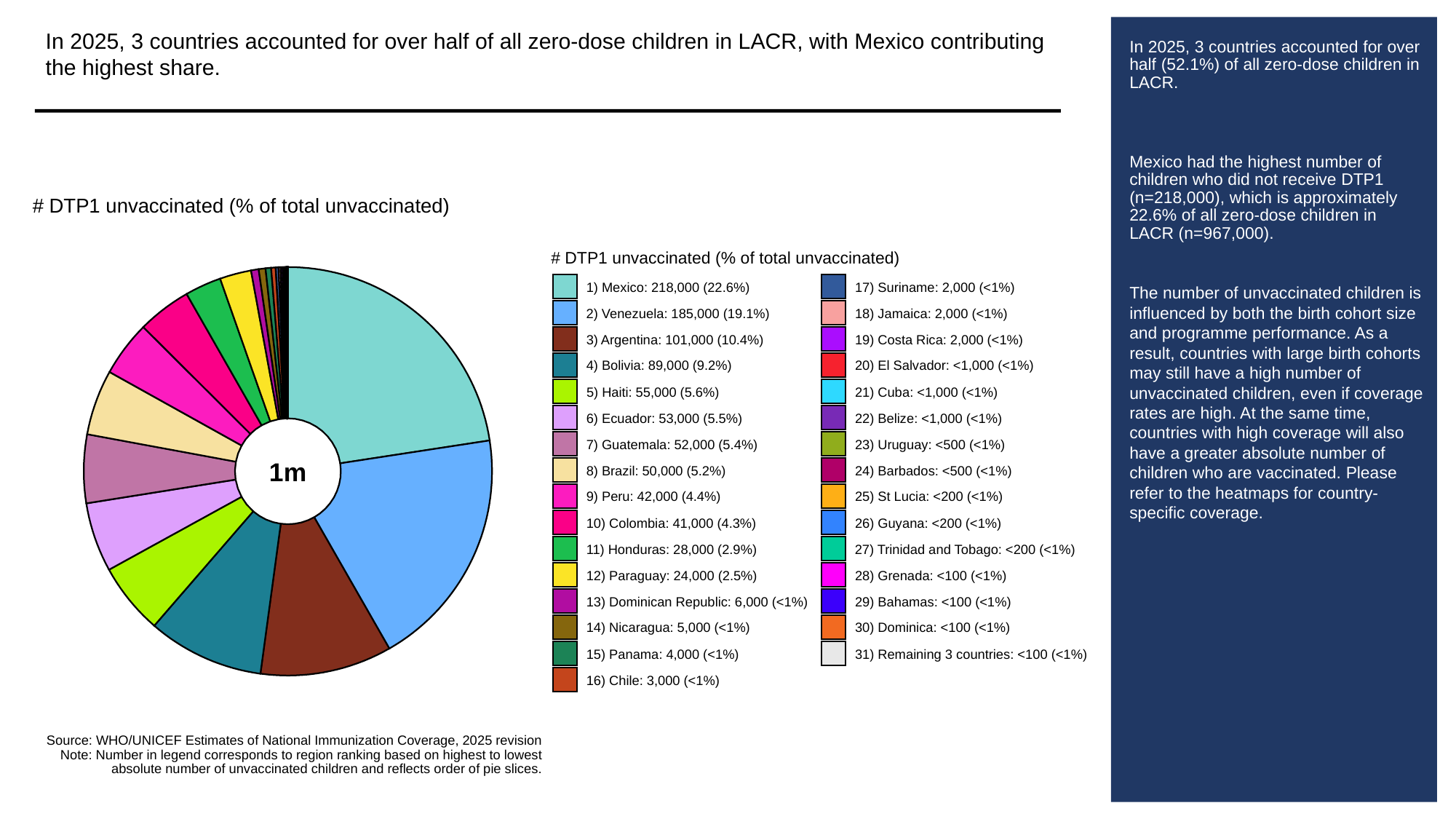

In 2025, 3 countries accounted for over half of all zero-dose children in LACR, with Mexico contributing the highest share.
# In 2025, 3 countries accounted for over half (52.1%) of all zero-dose children in LACR.

Mexico had the highest number of children who did not receive DTP1 (n=218,000), which is approximately 22.6% of all zero-dose children in LACR (n=967,000).

The number of unvaccinated children is influenced by both the birth cohort size and programme performance. As a result, countries with large birth cohorts may still have a high number of unvaccinated children, even if coverage rates are high. At the same time, countries with high coverage will also have a greater absolute number of children who are vaccinated. Please refer to the heatmaps for country-specific coverage.

# DTP1 unvaccinated (% of total unvaccinated)
# DTP1 unvaccinated (% of total unvaccinated)

1) Mexico: 218,000 (22.6%)
17) Suriname: 2,000 (<1%)

2) Venezuela: 185,000 (19.1%)
18) Jamaica: 2,000 (<1%)

3) Argentina: 101,000 (10.4%)
19) Costa Rica: 2,000 (<1%)

4) Bolivia: 89,000 (9.2%)
20) El Salvador: <1,000 (<1%)

5) Haiti: 55,000 (5.6%)
21) Cuba: <1,000 (<1%)

6) Ecuador: 53,000 (5.5%)
22) Belize: <1,000 (<1%)

7) Guatemala: 52,000 (5.4%)
23) Uruguay: <500 (<1%)

1m
8) Brazil: 50,000 (5.2%)
24) Barbados: <500 (<1%)

9) Peru: 42,000 (4.4%)
25) St Lucia: <200 (<1%)

10) Colombia: 41,000 (4.3%)
26) Guyana: <200 (<1%)

11) Honduras: 28,000 (2.9%)
27) Trinidad and Tobago: <200 (<1%)

12) Paraguay: 24,000 (2.5%)
28) Grenada: <100 (<1%)

13) Dominican Republic: 6,000 (<1%)
29) Bahamas: <100 (<1%)

14) Nicaragua: 5,000 (<1%)
30) Dominica: <100 (<1%)

15) Panama: 4,000 (<1%)
31) Remaining 3 countries: <100 (<1%)

16) Chile: 3,000 (<1%)
Source: WHO/UNICEF Estimates of National Immunization Coverage, 2025 revision
Note: Number in legend corresponds to region ranking based on highest to lowest
absolute number of unvaccinated children and reflects order of pie slices.